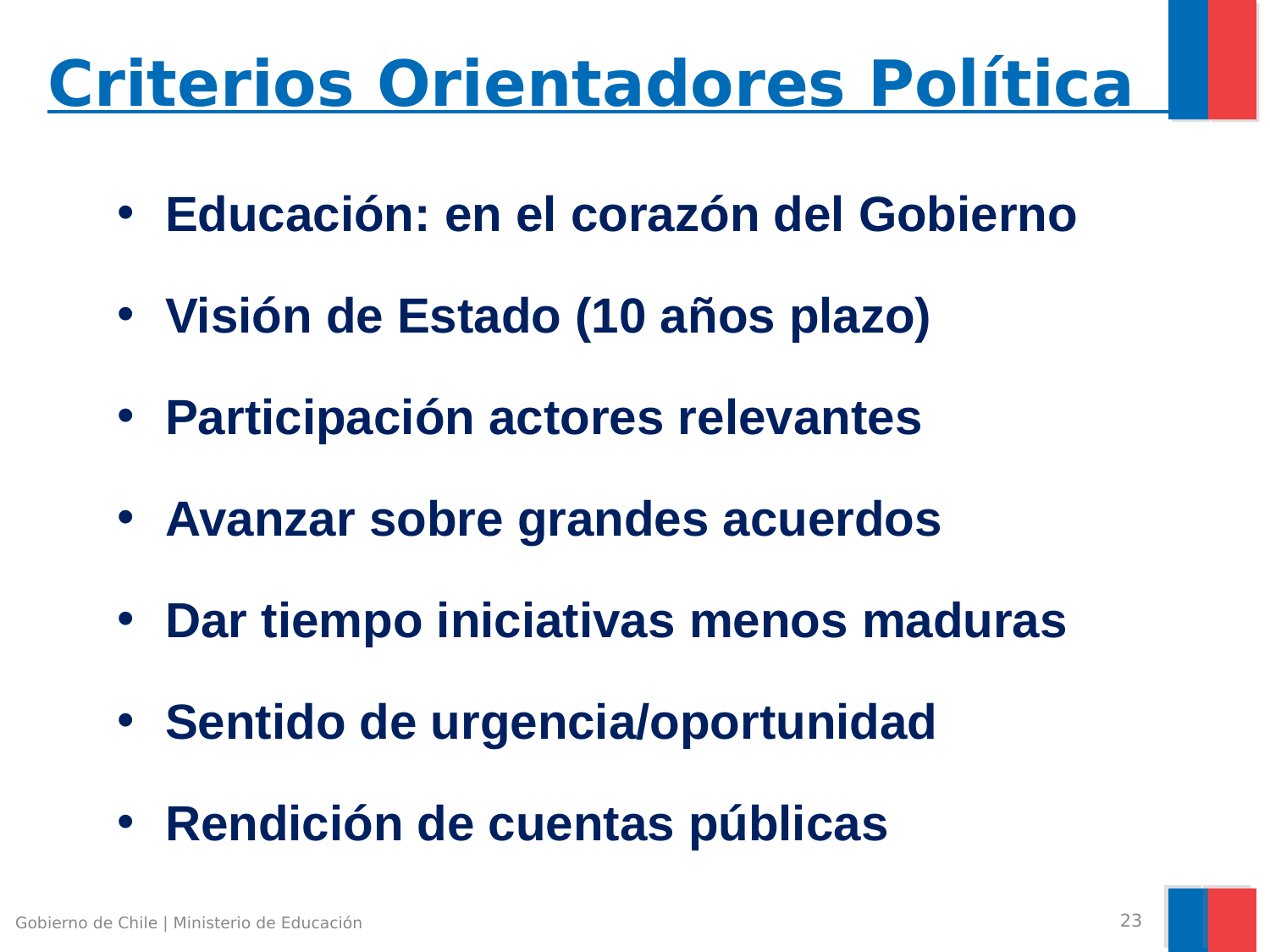

# Criterios Orientadores Política
Educación: en el corazón del Gobierno
Visión de Estado (10 años plazo)
Participación actores relevantes
Avanzar sobre grandes acuerdos
Dar tiempo iniciativas menos maduras
Sentido de urgencia/oportunidad
Rendición de cuentas públicas
Gobierno de Chile | Ministerio de Educación
23